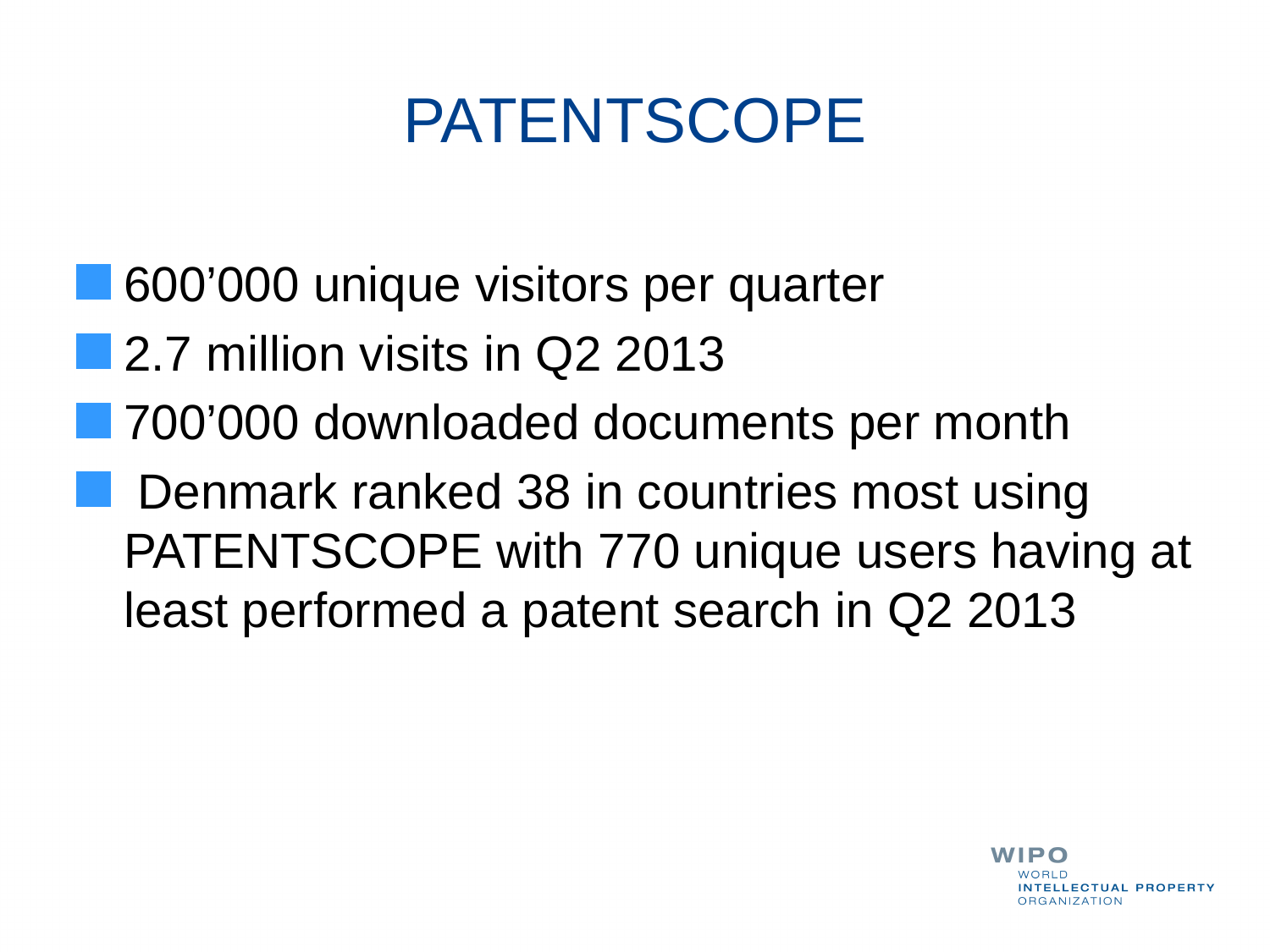

# PATENTSCOPE
600’000 unique visitors per quarter
2.7 million visits in Q2 2013
700’000 downloaded documents per month
 Denmark ranked 38 in countries most using PATENTSCOPE with 770 unique users having at least performed a patent search in Q2 2013